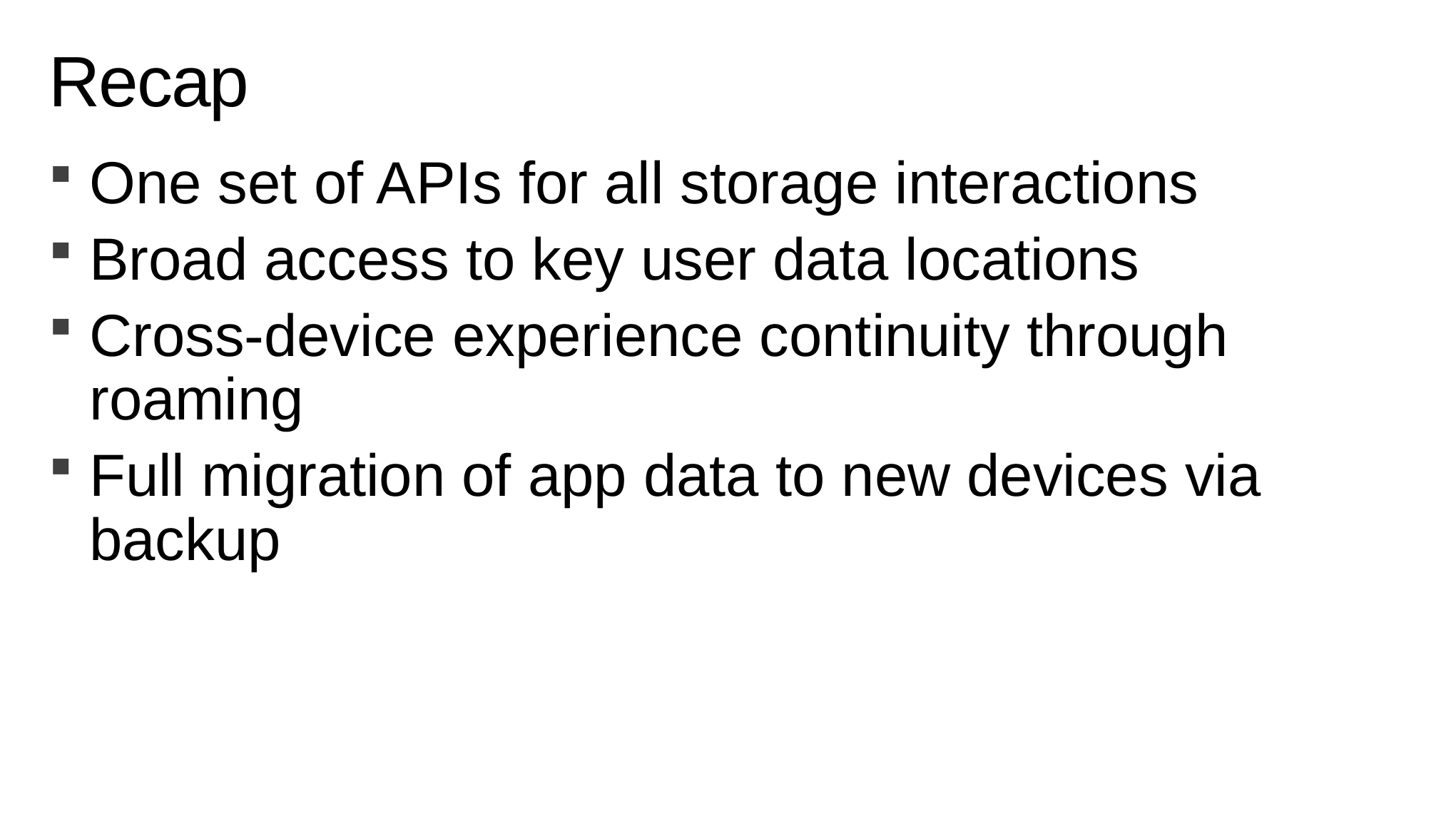

# Recap
One set of APIs for all storage interactions
Broad access to key user data locations
Cross-device experience continuity through roaming
Full migration of app data to new devices via backup